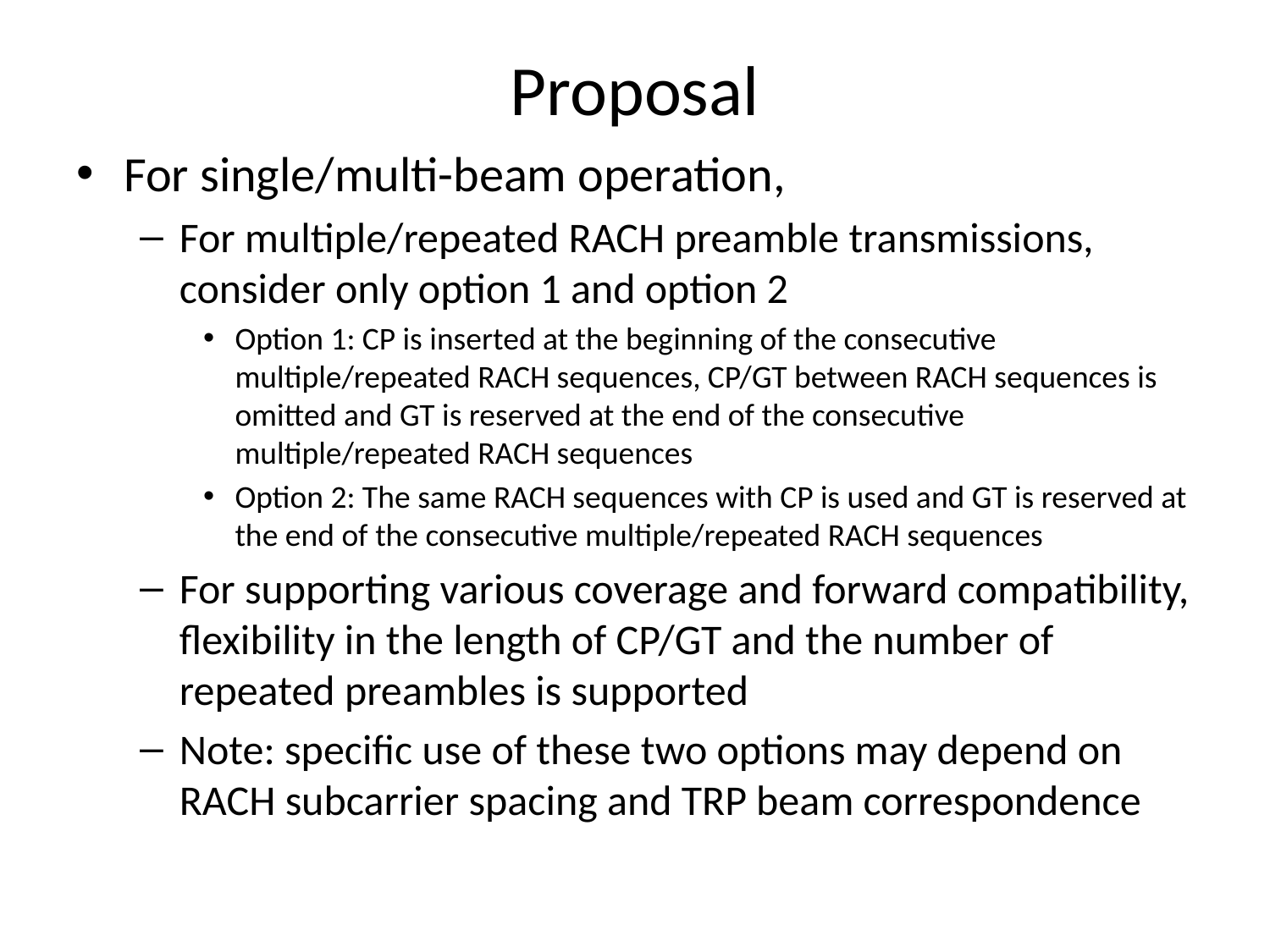

# Proposal
For single/multi-beam operation,
For multiple/repeated RACH preamble transmissions, consider only option 1 and option 2
Option 1: CP is inserted at the beginning of the consecutive multiple/repeated RACH sequences, CP/GT between RACH sequences is omitted and GT is reserved at the end of the consecutive multiple/repeated RACH sequences
Option 2: The same RACH sequences with CP is used and GT is reserved at the end of the consecutive multiple/repeated RACH sequences
For supporting various coverage and forward compatibility, flexibility in the length of CP/GT and the number of repeated preambles is supported
Note: specific use of these two options may depend on RACH subcarrier spacing and TRP beam correspondence